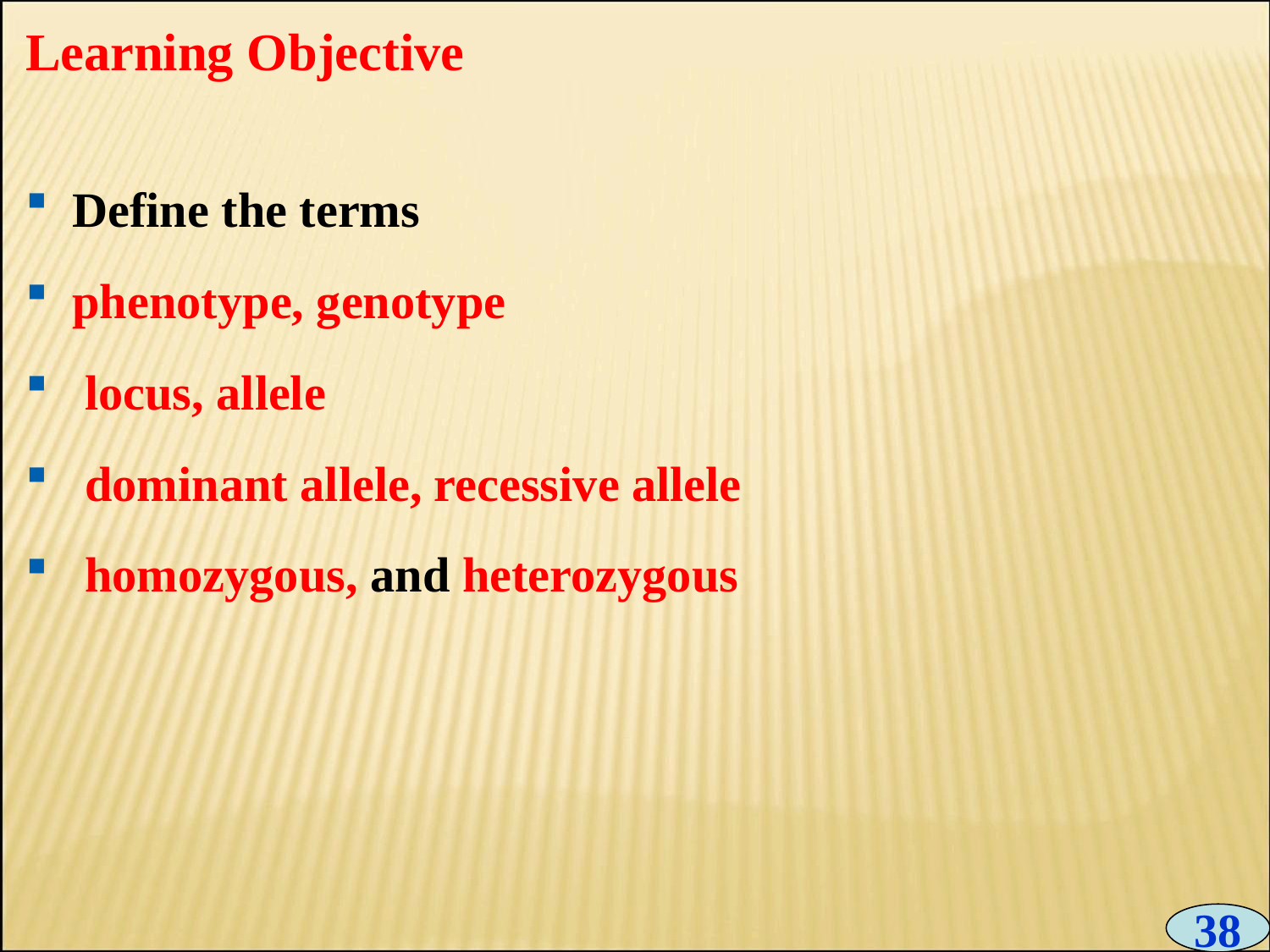

# Learning Objective
Define the terms
phenotype, genotype
 locus, allele
 dominant allele, recessive allele
 homozygous, and heterozygous
38